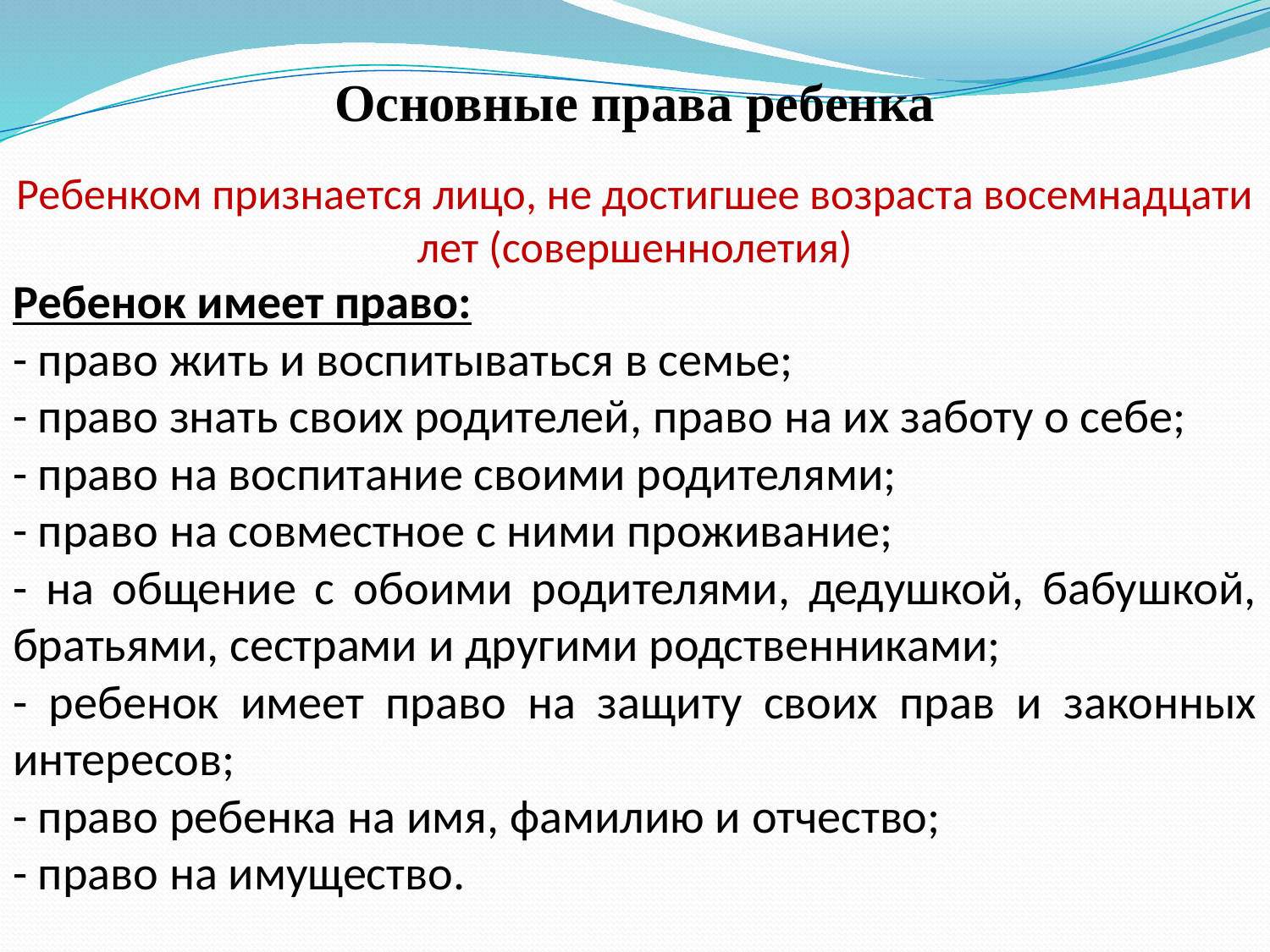

Основные права ребенка
Ребенком признается лицо, не достигшее возраста восемнадцати лет (совершеннолетия)
Ребенок имеет право:
- право жить и воспитываться в семье;
- право знать своих родителей, право на их заботу о себе;
- право на воспитание своими родителями;
- право на совместное с ними проживание;
- на общение с обоими родителями, дедушкой, бабушкой, братьями, сестрами и другими родственниками;
- ребенок имеет право на защиту своих прав и законных интересов;
- право ребенка на имя, фамилию и отчество;
- право на имущество.